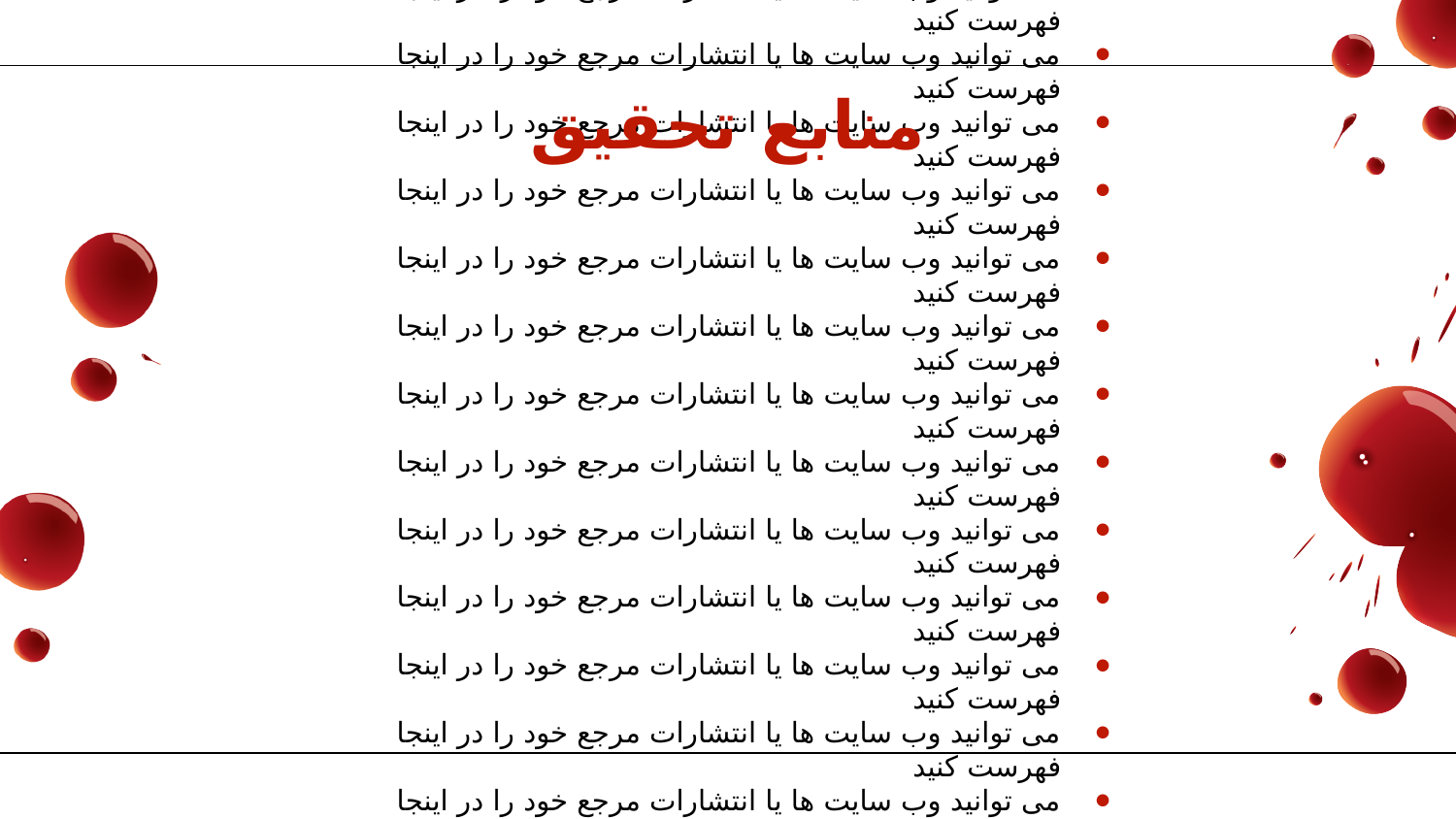

# منابع تحقیق
می توانید وب سایت ها یا انتشارات مرجع خود را در اینجا فهرست کنید
می توانید وب سایت ها یا انتشارات مرجع خود را در اینجا فهرست کنید
می توانید وب سایت ها یا انتشارات مرجع خود را در اینجا فهرست کنید
می توانید وب سایت ها یا انتشارات مرجع خود را در اینجا فهرست کنید
می توانید وب سایت ها یا انتشارات مرجع خود را در اینجا فهرست کنید
می توانید وب سایت ها یا انتشارات مرجع خود را در اینجا فهرست کنید
می توانید وب سایت ها یا انتشارات مرجع خود را در اینجا فهرست کنید
می توانید وب سایت ها یا انتشارات مرجع خود را در اینجا فهرست کنید
می توانید وب سایت ها یا انتشارات مرجع خود را در اینجا فهرست کنید
می توانید وب سایت ها یا انتشارات مرجع خود را در اینجا فهرست کنید
می توانید وب سایت ها یا انتشارات مرجع خود را در اینجا فهرست کنید
می توانید وب سایت ها یا انتشارات مرجع خود را در اینجا فهرست کنید
می توانید وب سایت ها یا انتشارات مرجع خود را در اینجا فهرست کنید